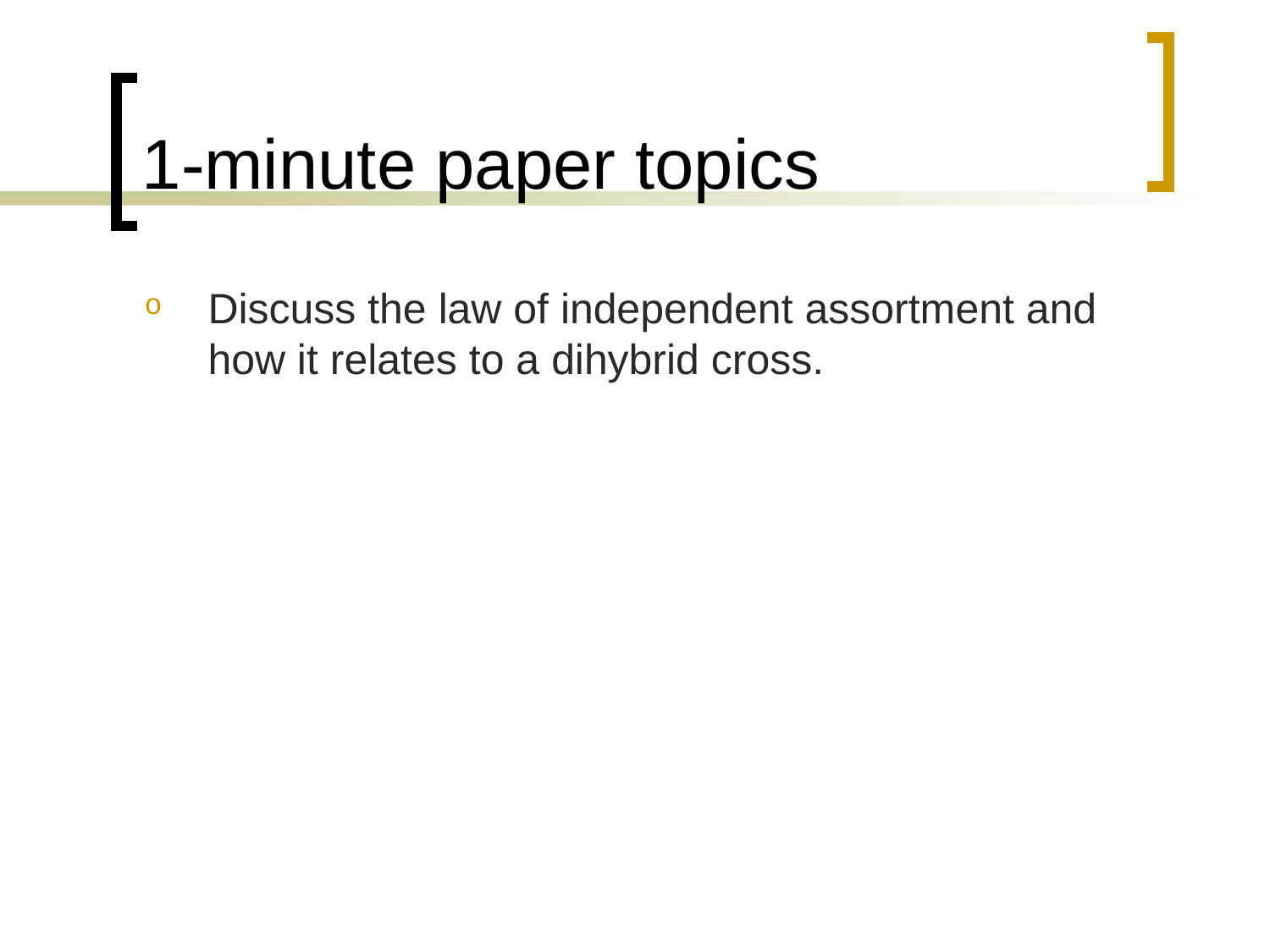

# 1-minute paper topics
Discuss the law of independent assortment and how it relates to a dihybrid cross.